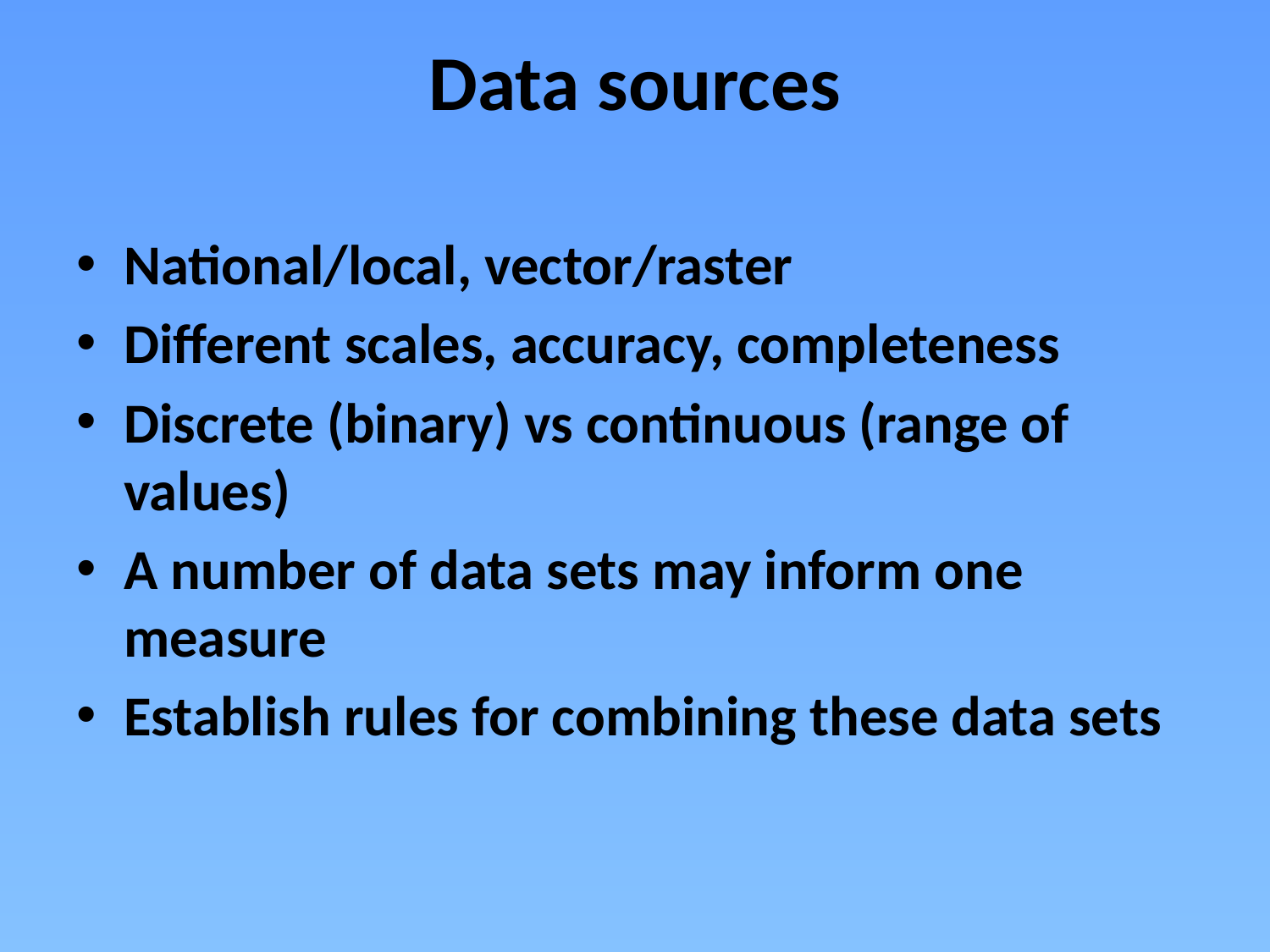

# Data sources
National/local, vector/raster
Different scales, accuracy, completeness
Discrete (binary) vs continuous (range of values)
A number of data sets may inform one measure
Establish rules for combining these data sets